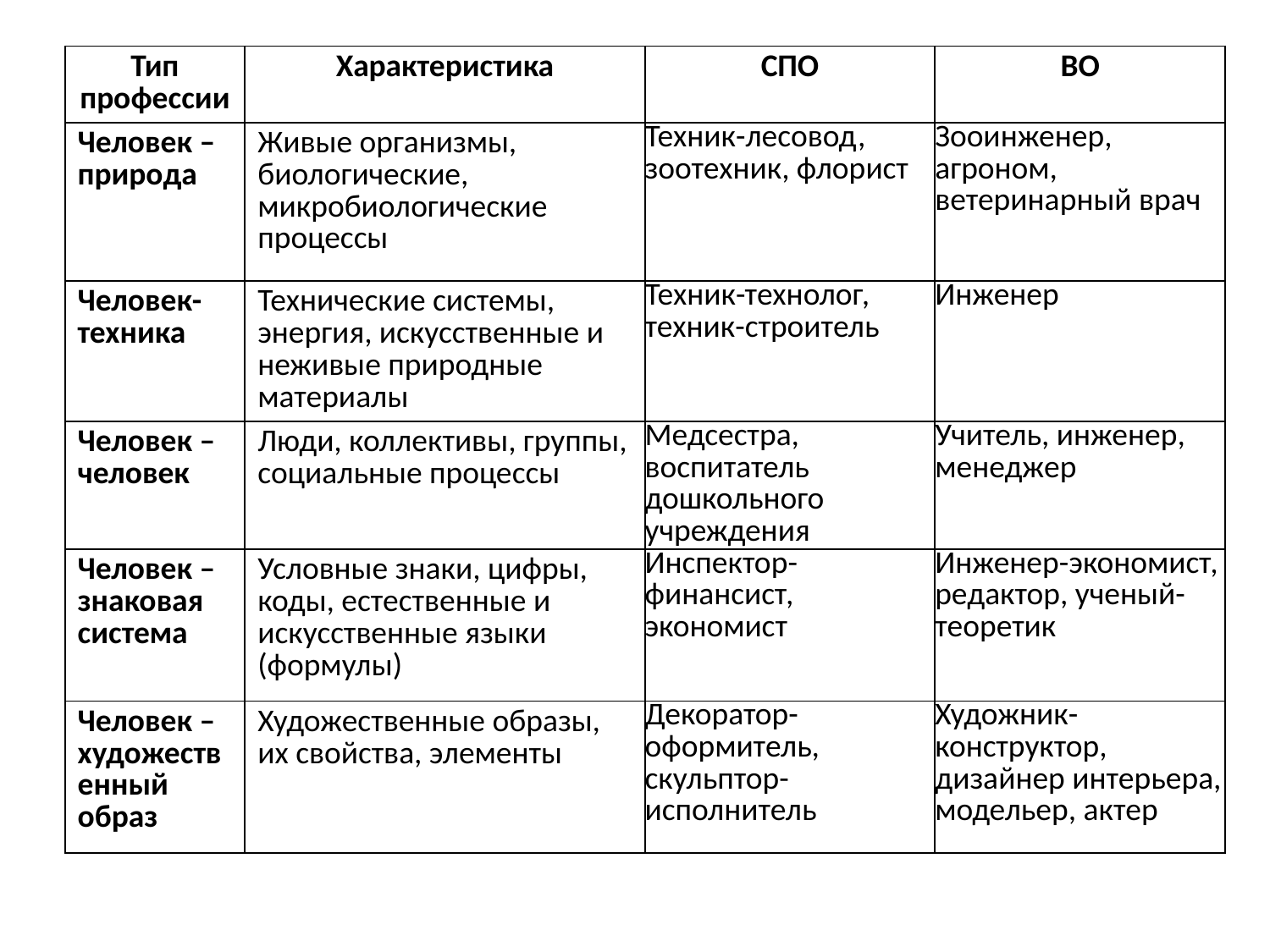

| Тип профессии | Характеристика | СПО | ВО |
| --- | --- | --- | --- |
| Человек – природа | Живые организмы, биологические, микробиологические процессы | Техник-лесовод, зоотехник, флорист | Зооинженер, агроном, ветеринарный врач |
| Человек-техника | Технические системы, энергия, искусственные и неживые природные материалы | Техник-технолог, техник-строитель | Инженер |
| Человек – человек | Люди, коллективы, группы, социальные процессы | Медсестра, воспитатель дошкольного учреждения | Учитель, инженер, менеджер |
| Человек – знаковая система | Условные знаки, цифры, коды, естественные и искусственные языки (формулы) | Инспектор-финансист, экономист | Инженер-экономист, редактор, ученый- теоретик |
| Человек – художественный образ | Художественные образы, их свойства, элементы | Декоратор-оформитель, скульптор-исполнитель | Художник-конструктор, дизайнер интерьера, модельер, актер |